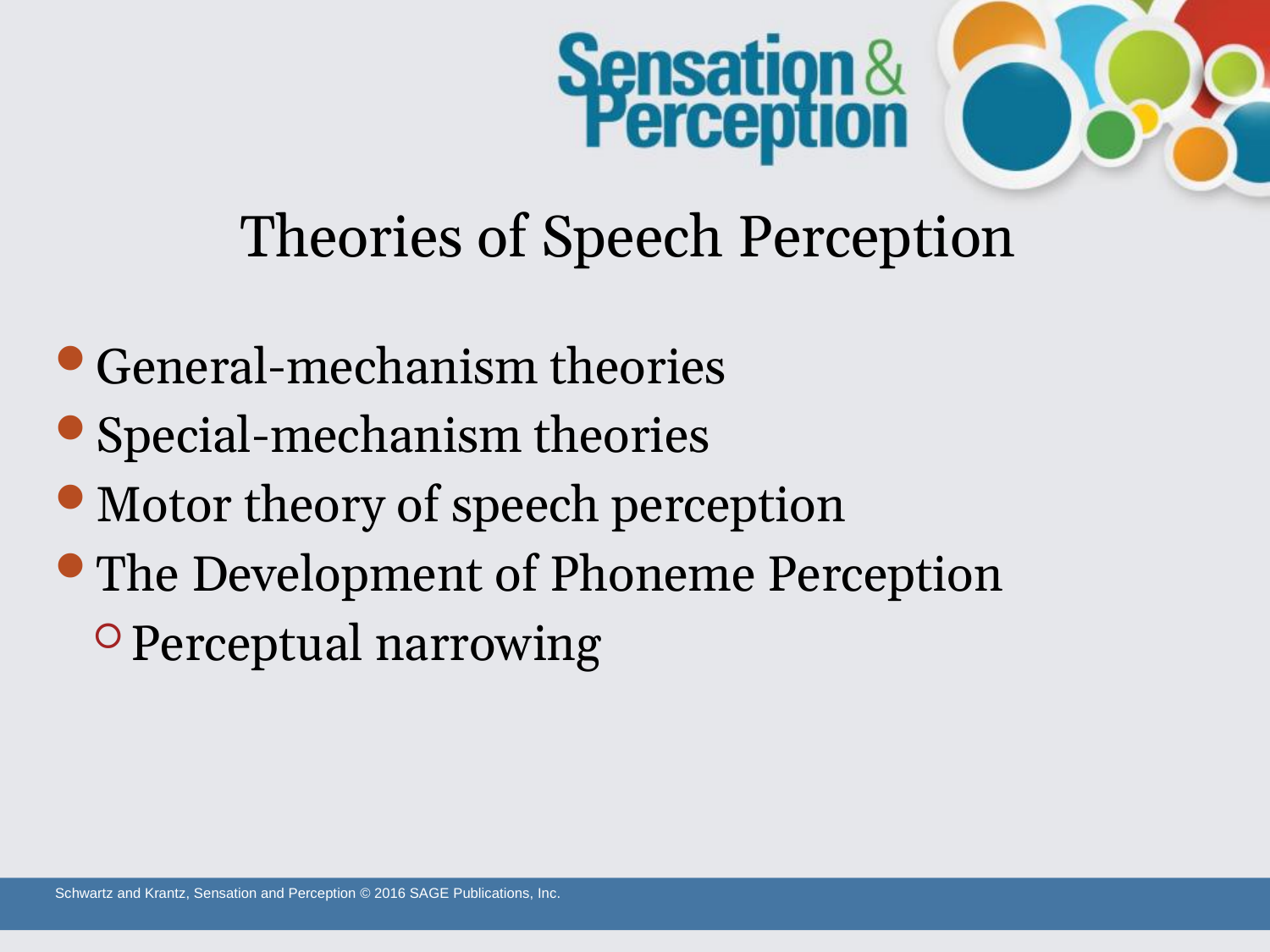

# Theories of Speech Perception
General-mechanism theories
Special-mechanism theories
Motor theory of speech perception
The Development of Phoneme Perception
Perceptual narrowing
Schwartz and Krantz, Sensation and Perception © 2016 SAGE Publications, Inc.